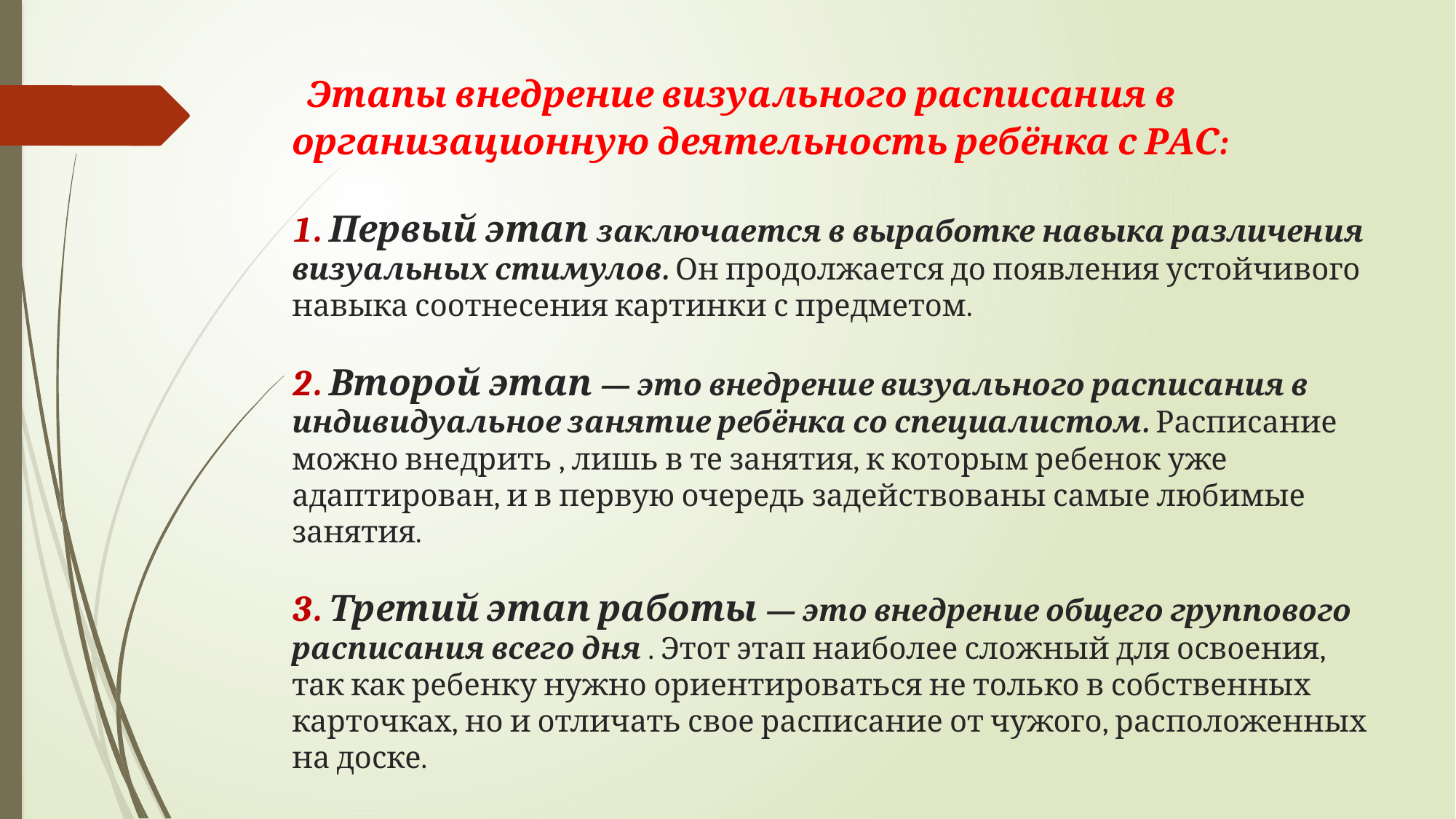

# Этапы внедрение визуального расписания в     организационную деятельность ребёнка с РАС: 1. Первый этап заключается в выработке навыка различения визуальных стимулов. Он продолжается до появления устойчивого навыка соотнесения картинки с предметом. 2. Второй этап — это внедрение визуального расписания в индивидуальное занятие ребёнка со специалистом. Расписание можно внедрить , лишь в те занятия, к которым ребенок уже адаптирован, и в первую очередь задействованы самые любимые занятия. 3. Третий этап работы — это внедрение общего группового расписания всего дня . Этот этап наиболее сложный для освоения, так как ребенку нужно ориентироваться не только в собственных карточках, но и отличать свое расписание от чужого, расположенных на доске.